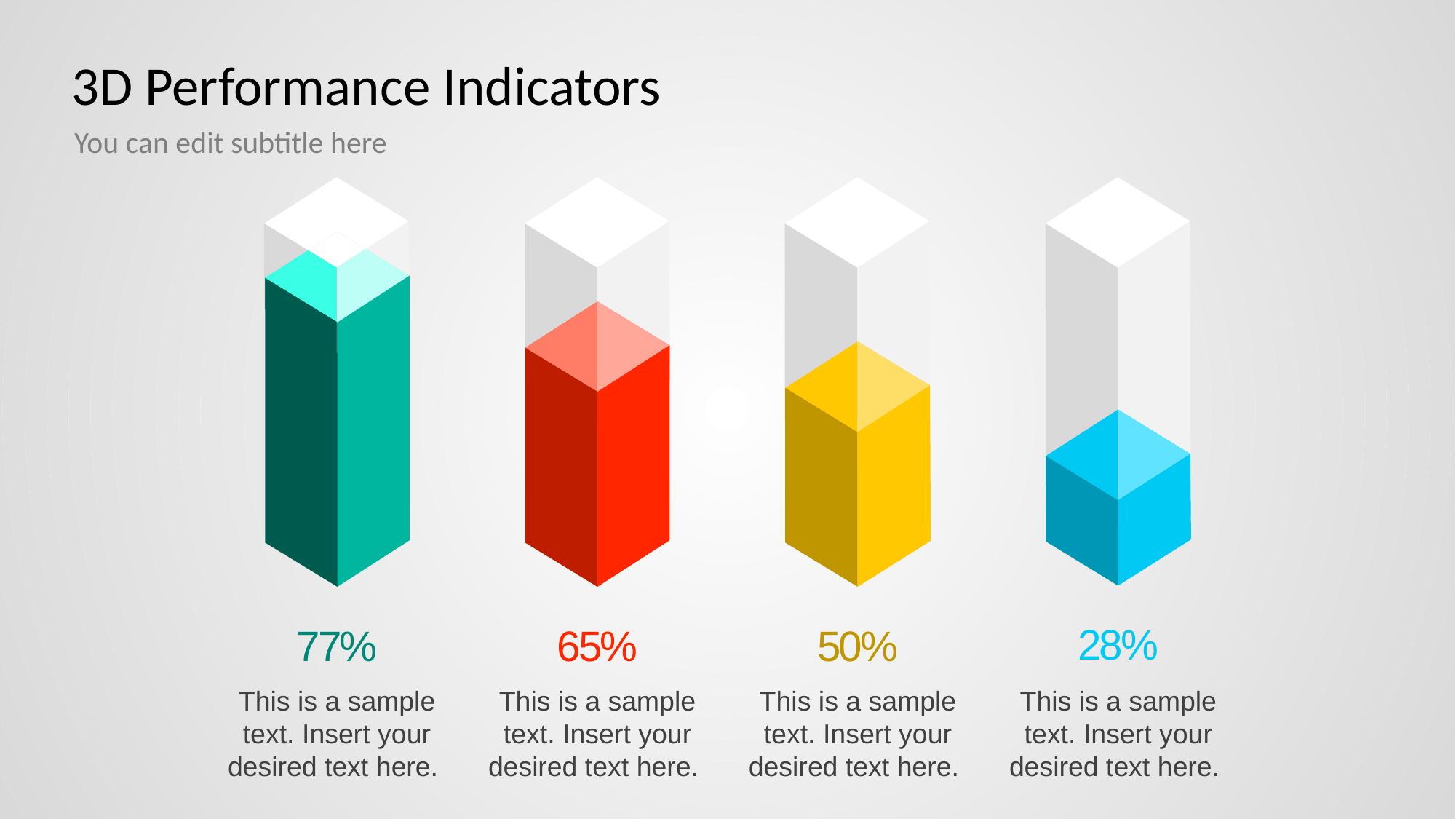

# 3D Performance Indicators
You can edit subtitle here

28%
50%
65%
77%
This is a sample text. Insert your desired text here.
This is a sample text. Insert your desired text here.
This is a sample text. Insert your desired text here.
This is a sample text. Insert your desired text here.